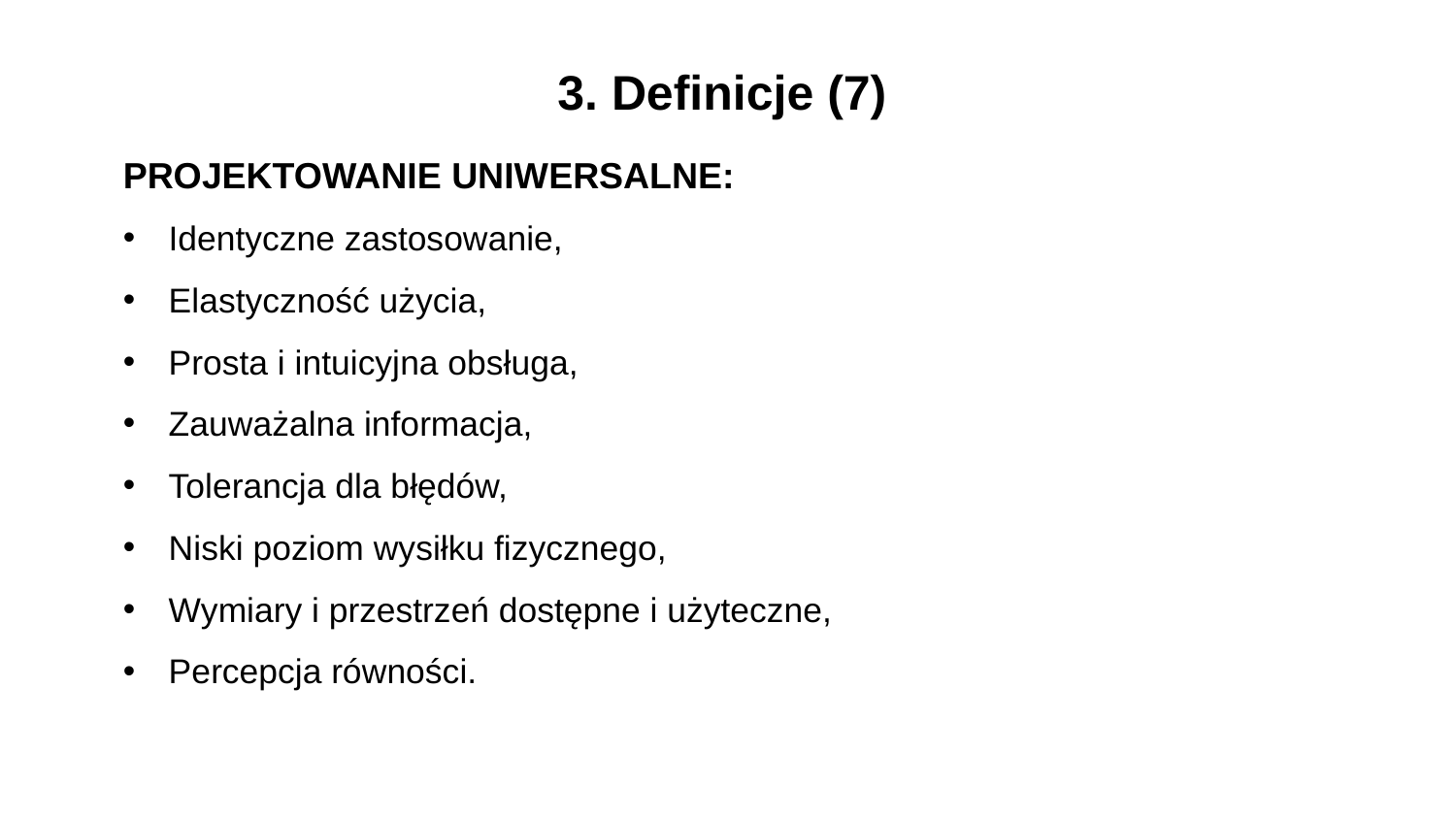

3. Definicje (7)
PROJEKTOWANIE UNIWERSALNE:
Identyczne zastosowanie,
Elastyczność użycia,
Prosta i intuicyjna obsługa,
Zauważalna informacja,
Tolerancja dla błędów,
Niski poziom wysiłku fizycznego,
Wymiary i przestrzeń dostępne i użyteczne,
Percepcja równości.